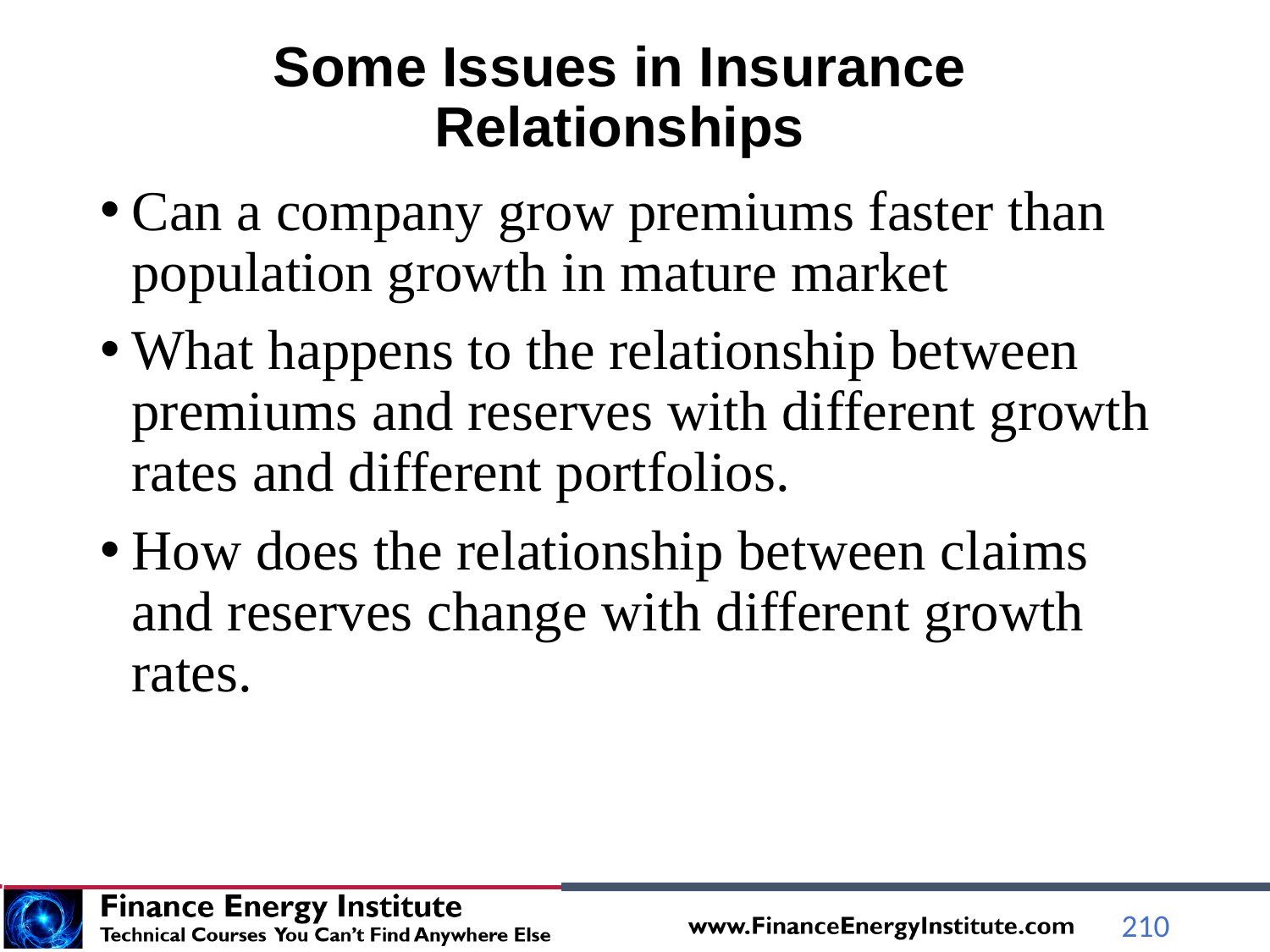

# Some Issues in Insurance Relationships
Can a company grow premiums faster than population growth in mature market
What happens to the relationship between premiums and reserves with different growth rates and different portfolios.
How does the relationship between claims and reserves change with different growth rates.
210